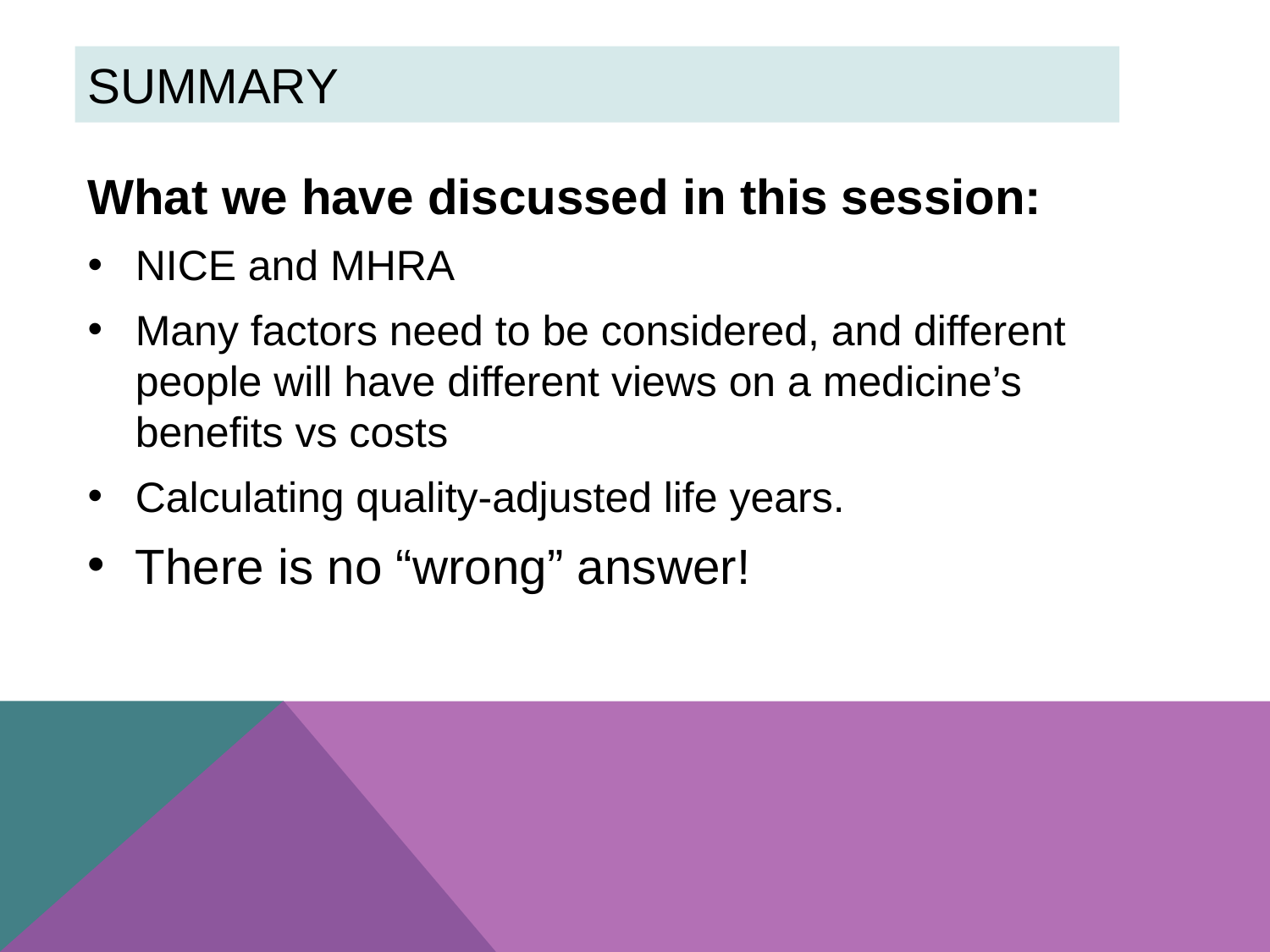

# Summary
What we have discussed in this session:
NICE and MHRA
Many factors need to be considered, and different people will have different views on a medicine’s benefits vs costs
Calculating quality-adjusted life years.
There is no “wrong” answer!